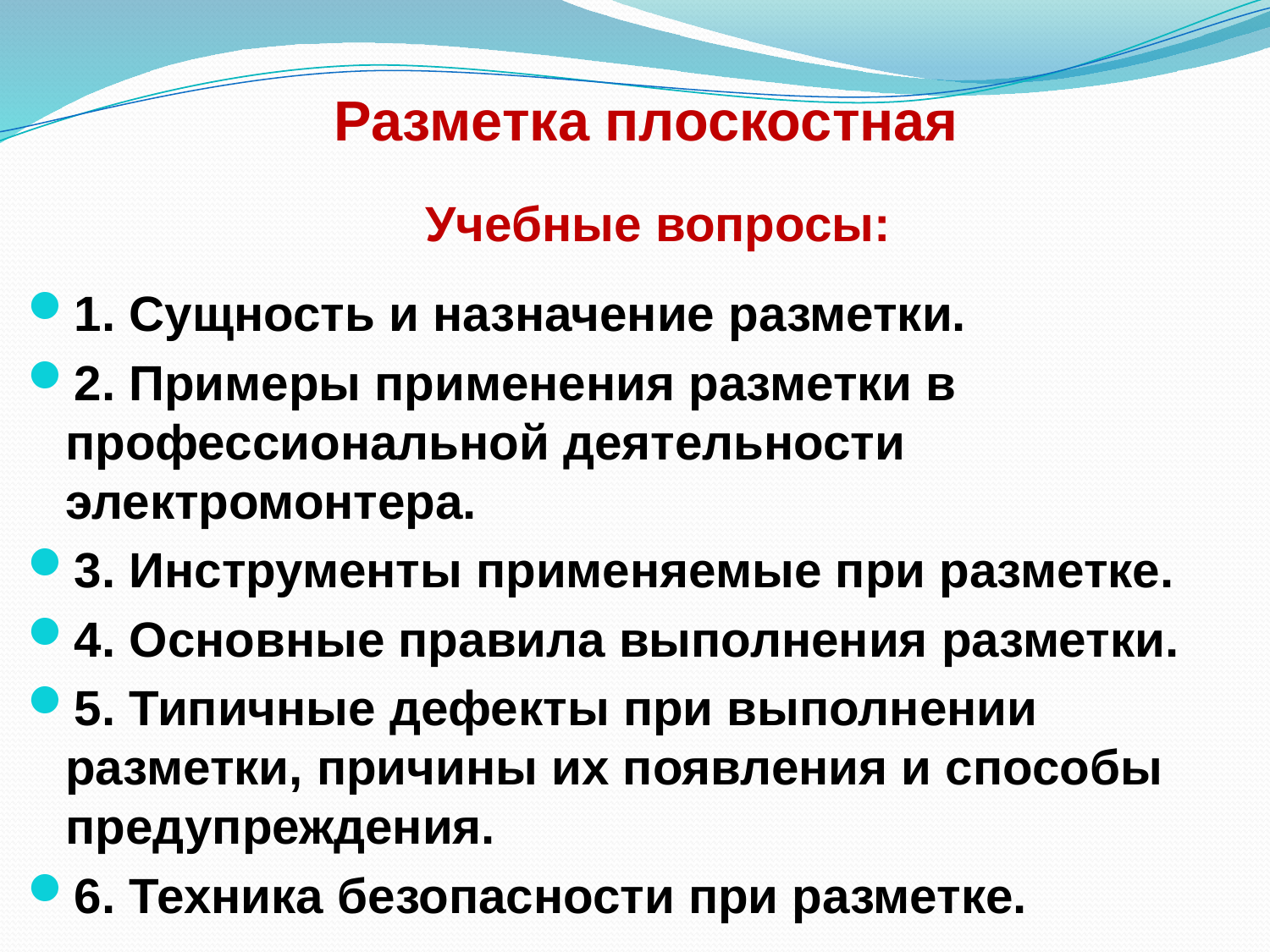

# Разметка плоскостная
Учебные вопросы:
1. Сущность и назначение разметки.
2. Примеры применения разметки в профессиональной деятельности электромонтера.
3. Инструменты применяемые при разметке.
4. Основные правила выполнения разметки.
5. Типичные дефекты при выполнении разметки, причины их появления и способы предупреждения.
6. Техника безопасности при разметке.